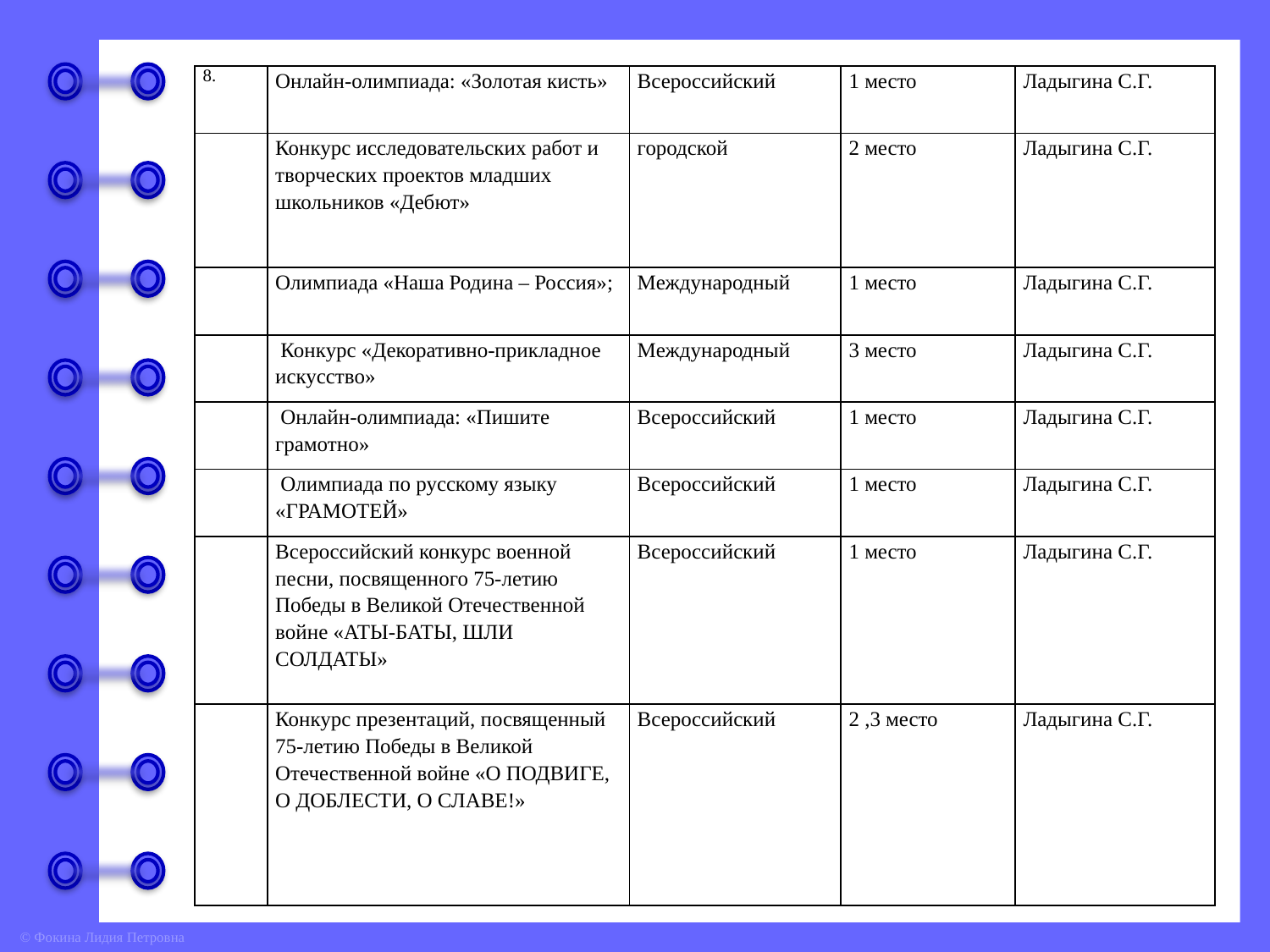

| 8. | Онлайн-олимпиада: «Золотая кисть» | Всероссийский | 1 место | Ладыгина С.Г. |
| --- | --- | --- | --- | --- |
|  | Конкурс исследовательских работ и творческих проектов младших школьников «Дебют» | городской | 2 место | Ладыгина С.Г. |
|  | Олимпиада «Наша Родина – Россия»; | Международный | 1 место | Ладыгина С.Г. |
|  | Конкурс «Декоративно-прикладное искусство» | Международный | 3 место | Ладыгина С.Г. |
|  | Онлайн-олимпиада: «Пишите грамотно» | Всероссийский | 1 место | Ладыгина С.Г. |
|  | Олимпиада по русскому языку «ГРАМОТЕЙ» | Всероссийский | 1 место | Ладыгина С.Г. |
|  | Всероссийский конкурс военной песни, посвященного 75-летию Победы в Великой Отечественной войне «АТЫ-БАТЫ, ШЛИ СОЛДАТЫ» | Всероссийский | 1 место | Ладыгина С.Г. |
|  | Конкурс презентаций, посвященный 75-летию Победы в Великой Отечественной войне «О ПОДВИГЕ, О ДОБЛЕСТИ, О СЛАВЕ!» | Всероссийский | 2 ,3 место | Ладыгина С.Г. |